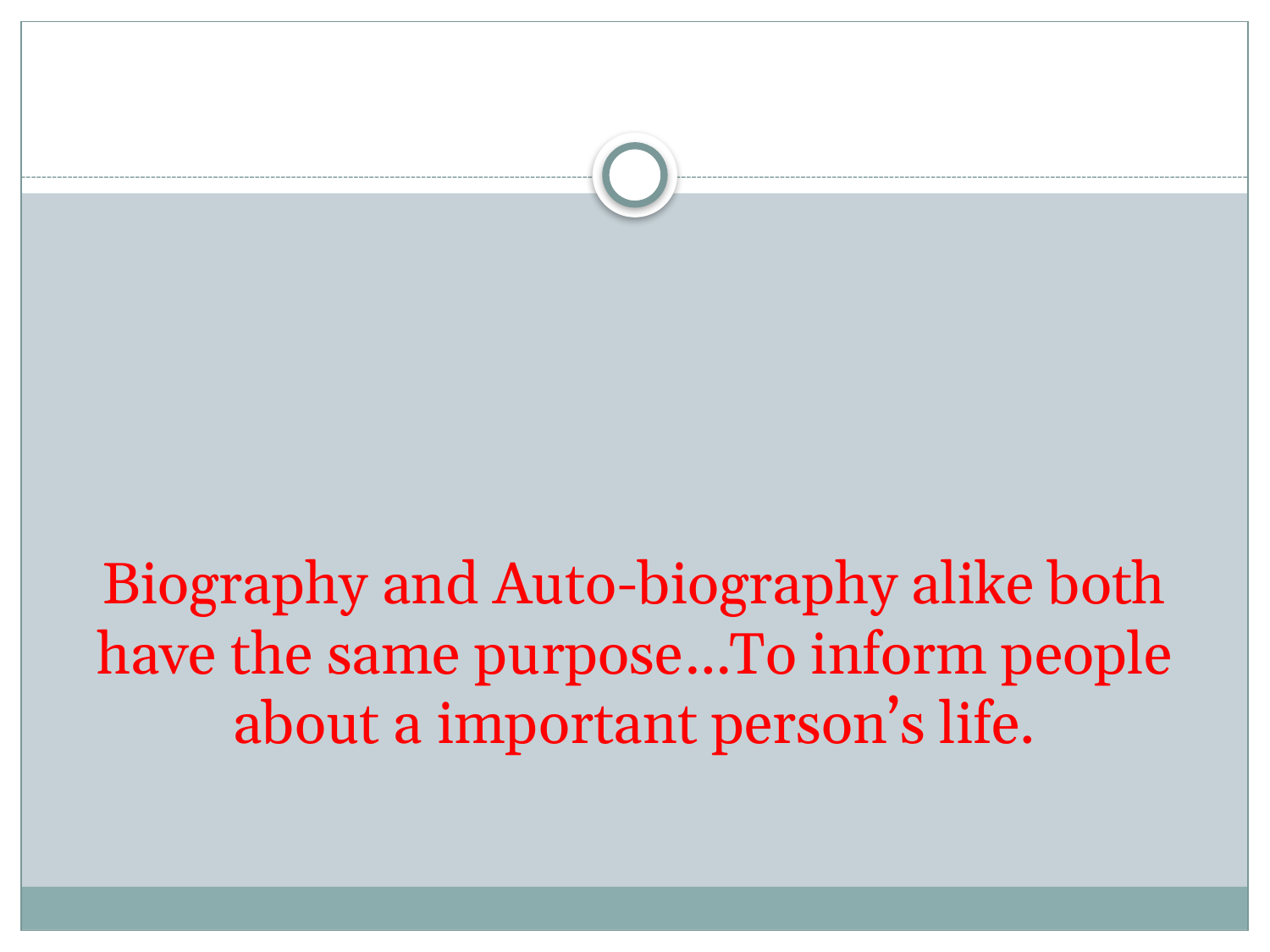

# Biography and Auto-biography alike both have the same purpose…To inform people about a important person’s life.